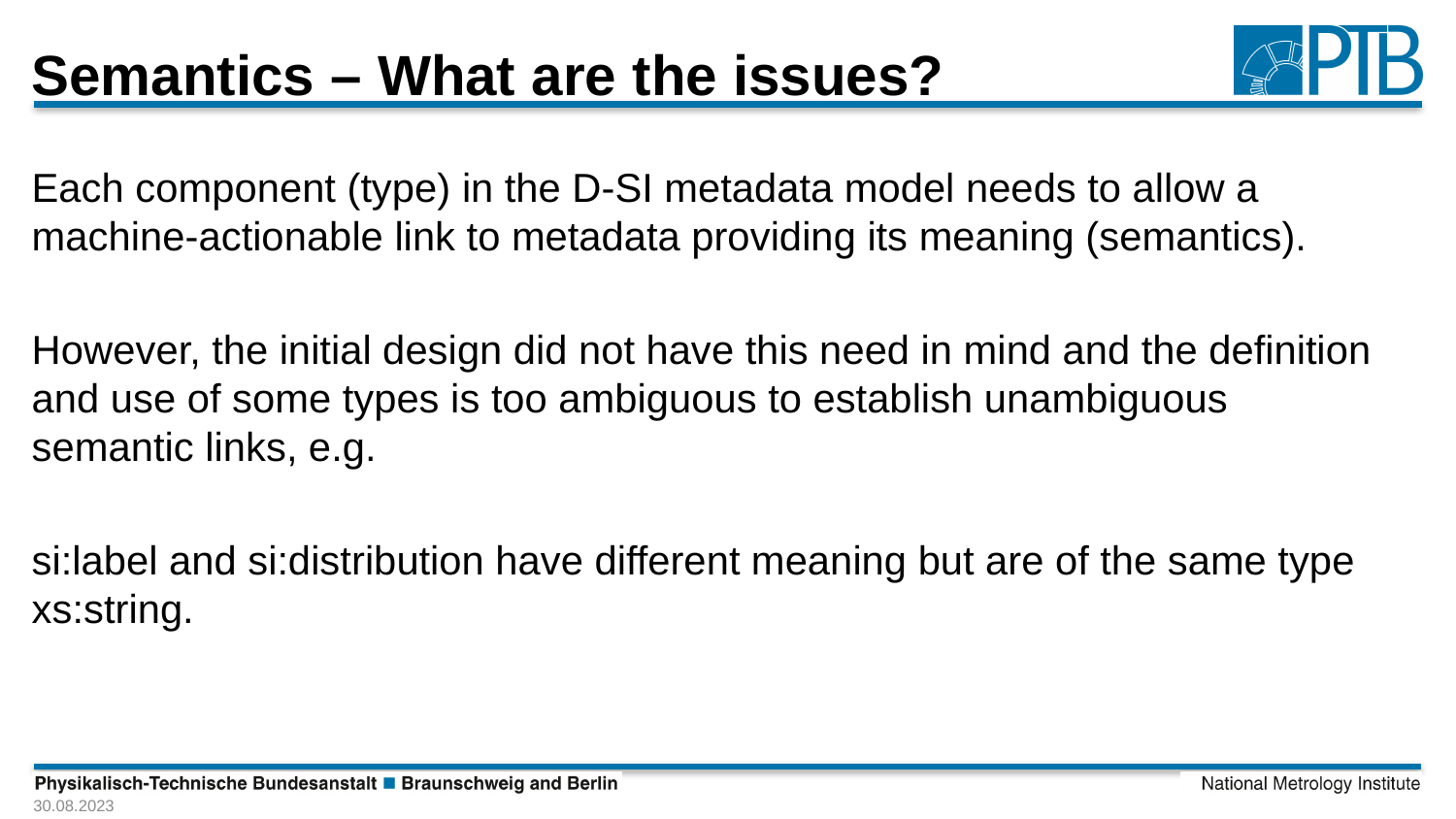

# Semantics – What are the issues?
Each component (type) in the D-SI metadata model needs to allow a machine-actionable link to metadata providing its meaning (semantics).

However, the initial design did not have this need in mind and the definition and use of some types is too ambiguous to establish unambiguous semantic links, e.g.

si:label and si:distribution have different meaning but are of the same type xs:string.
30.08.2023